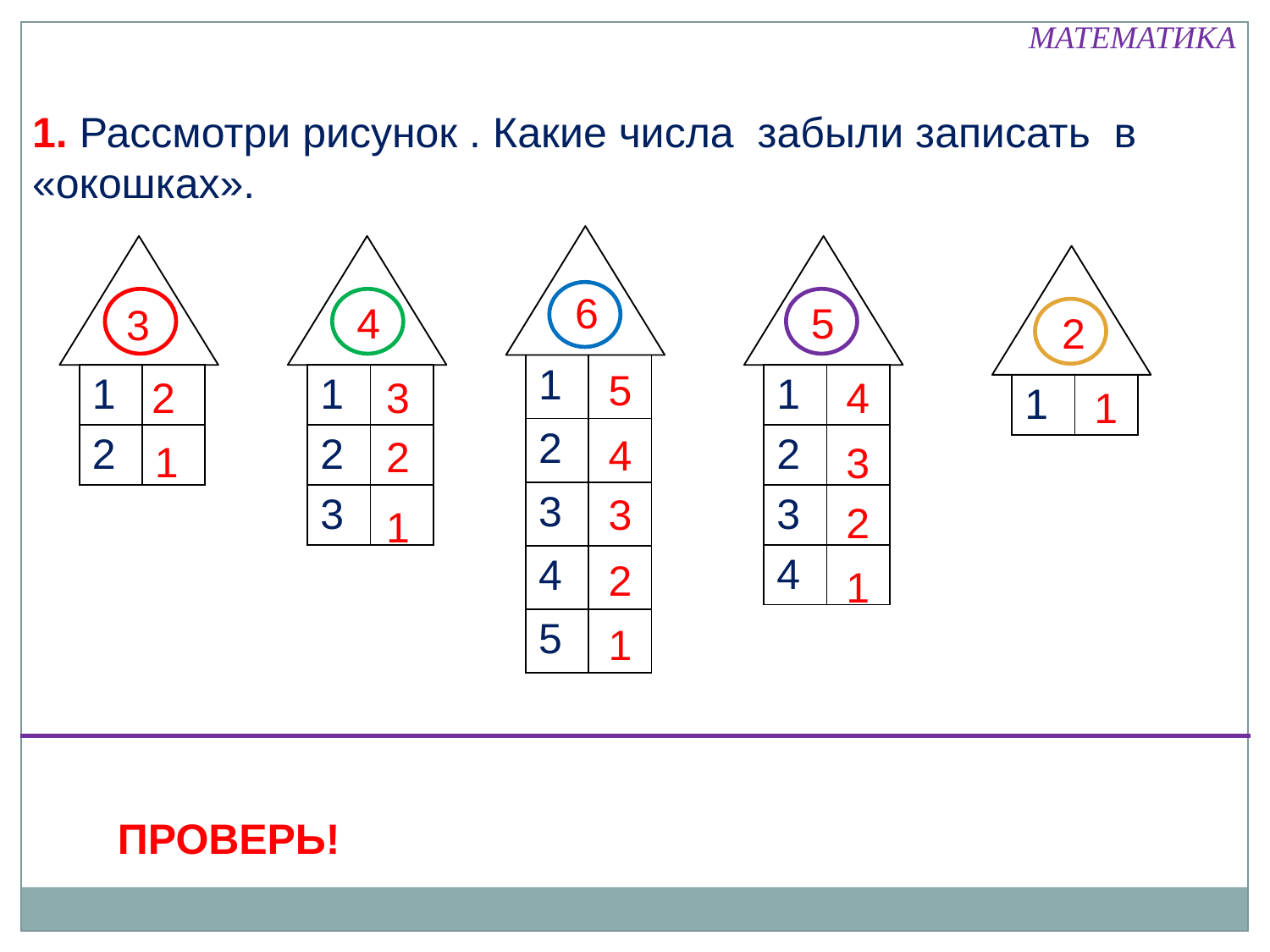

МАТЕМАТИКА
1. Рассмотри рисунок . Какие числа  забыли записать  в «окошках».

6

4
5
3

 2
| 1 |  |
| --- | --- |
| 2 |  |
| 3 |  |
| 4 |  |
| 5 |  |
5
| 1 |  |
| --- | --- |
| 2 |  |
2
| 1 |  |
| --- | --- |
| 2 |  |
| 3 |  |
3
| 1 |  |
| --- | --- |
| 2 |  |
| 3 |  |
| 4 |  |
4
| 1 |  |
| --- | --- |
1
4
2
1
3
3
2
1
2
1
1
ПРОВЕРЬ!